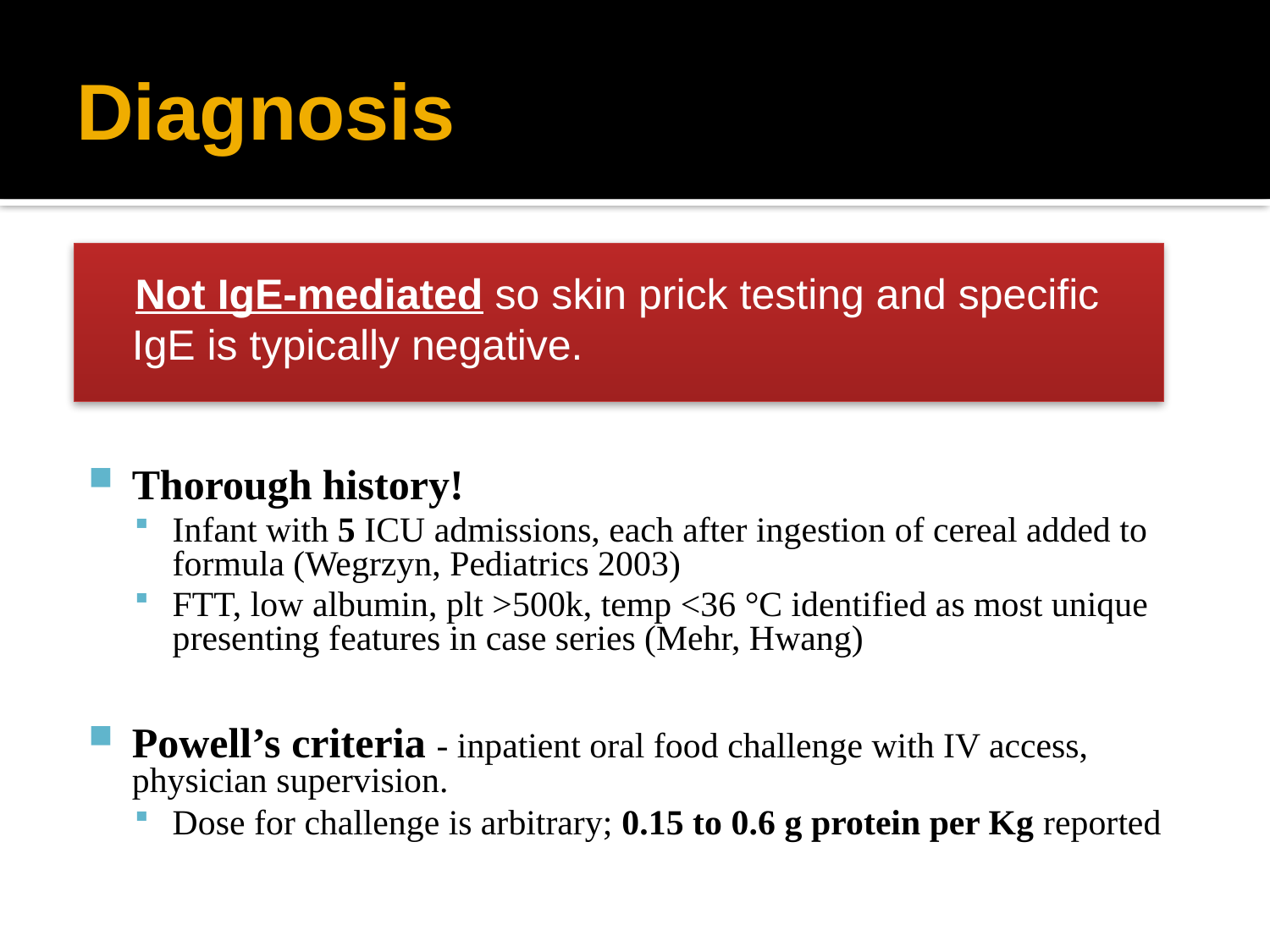

# Diagnosis

    Not IgE-mediated so skin prick testing and specific IgE is typically negative.
Thorough history!
Infant with 5 ICU admissions, each after ingestion of cereal added to formula (Wegrzyn, Pediatrics 2003)
FTT, low albumin, plt >500k, temp <36 °C identified as most unique presenting features in case series (Mehr, Hwang)
Powell’s criteria - inpatient oral food challenge with IV access, physician supervision.
Dose for challenge is arbitrary; 0.15 to 0.6 g protein per Kg reported